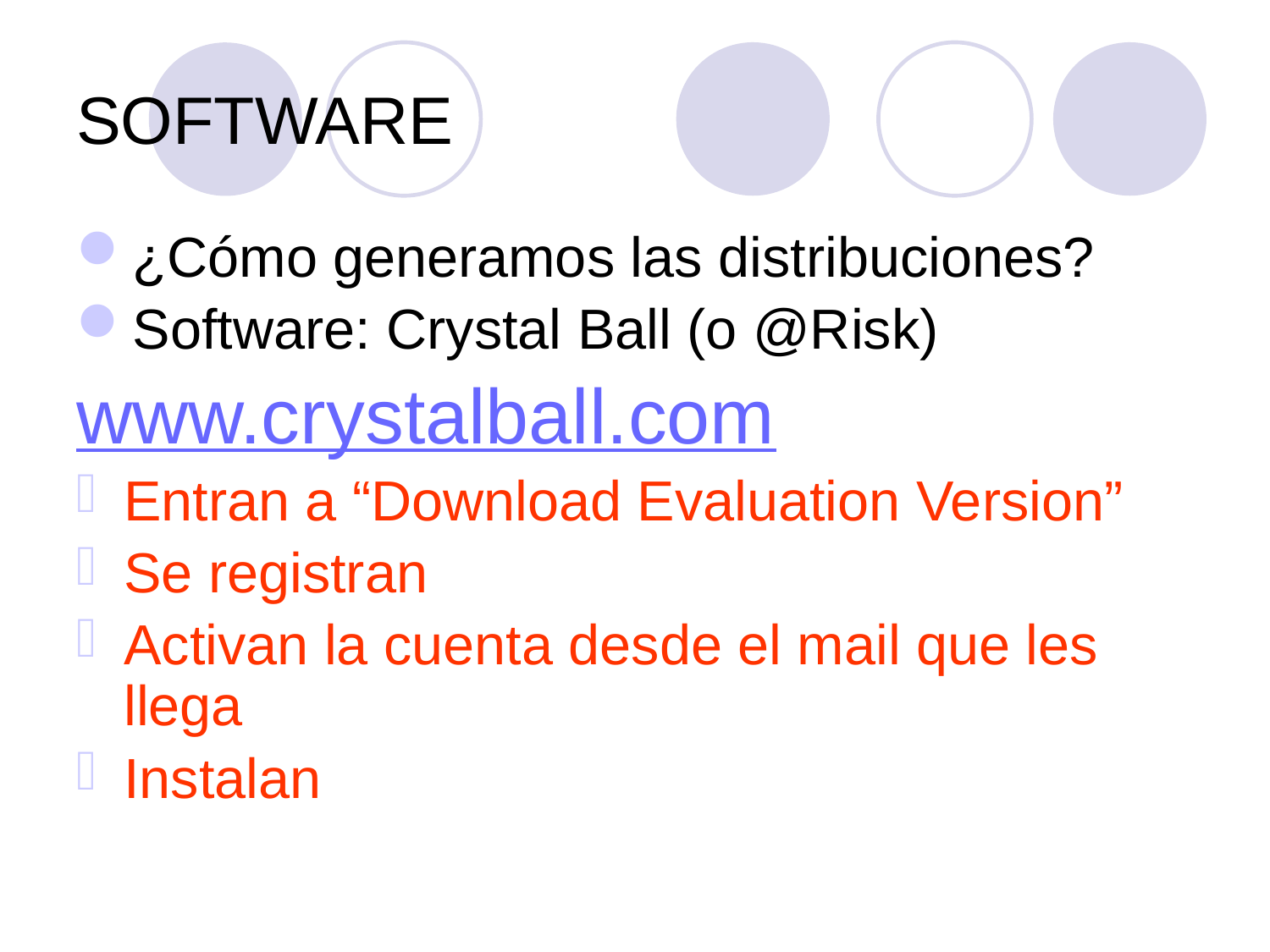

# SOFTWARE
¿Cómo generamos las distribuciones?
Software: Crystal Ball (o @Risk)
www.crystalball.com
Entran a “Download Evaluation Version”
Se registran
Activan la cuenta desde el mail que les llega
Instalan